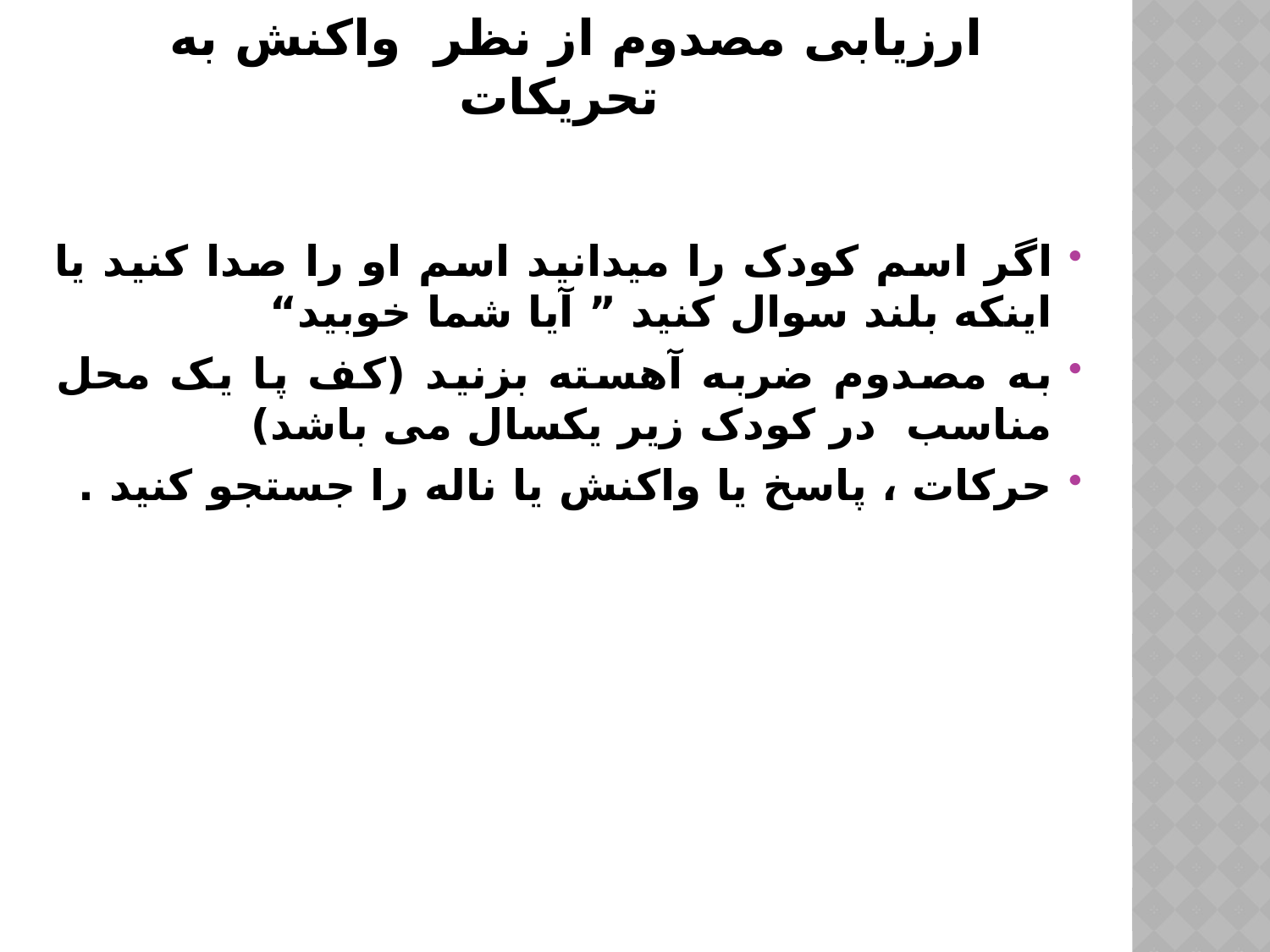

# ارزیابی مصدوم از نظر  واکنش به تحریکات
اگر اسم کودک را میدانید اسم او را صدا کنید یا اینکه بلند سوال کنید ” آیا شما خوبید“
به مصدوم ضربه آهسته بزنید (کف پا یک محل مناسب  در کودک زیر یکسال می باشد)
حرکات ، پاسخ یا واکنش یا ناله را جستجو کنید .